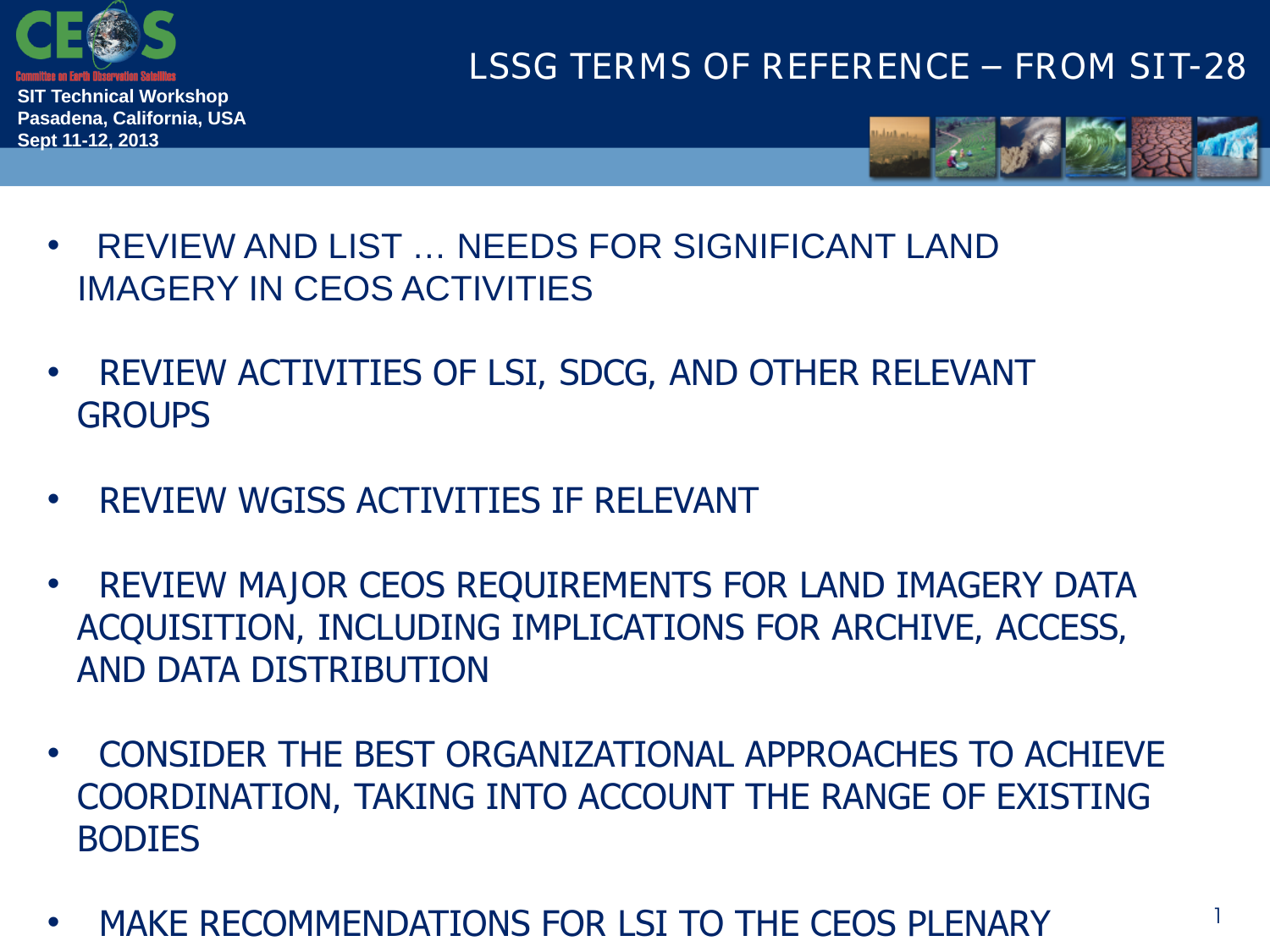

LSSG Terms of Reference – from SIT-28
  Review and list … needs for significant land imagery in CEOS activities

  Review activities of LSI, SDCG, and other relevant groups

  Review WGISS activities if relevant

  Review major CEOS requirements for Land Imagery data acquisition, including implications for archive, access, and data distribution

  Consider the best organizational approaches to achieve coordination, taking into account the range of existing bodies

  Make recommendations for LSI to the CEOS Plenary

1